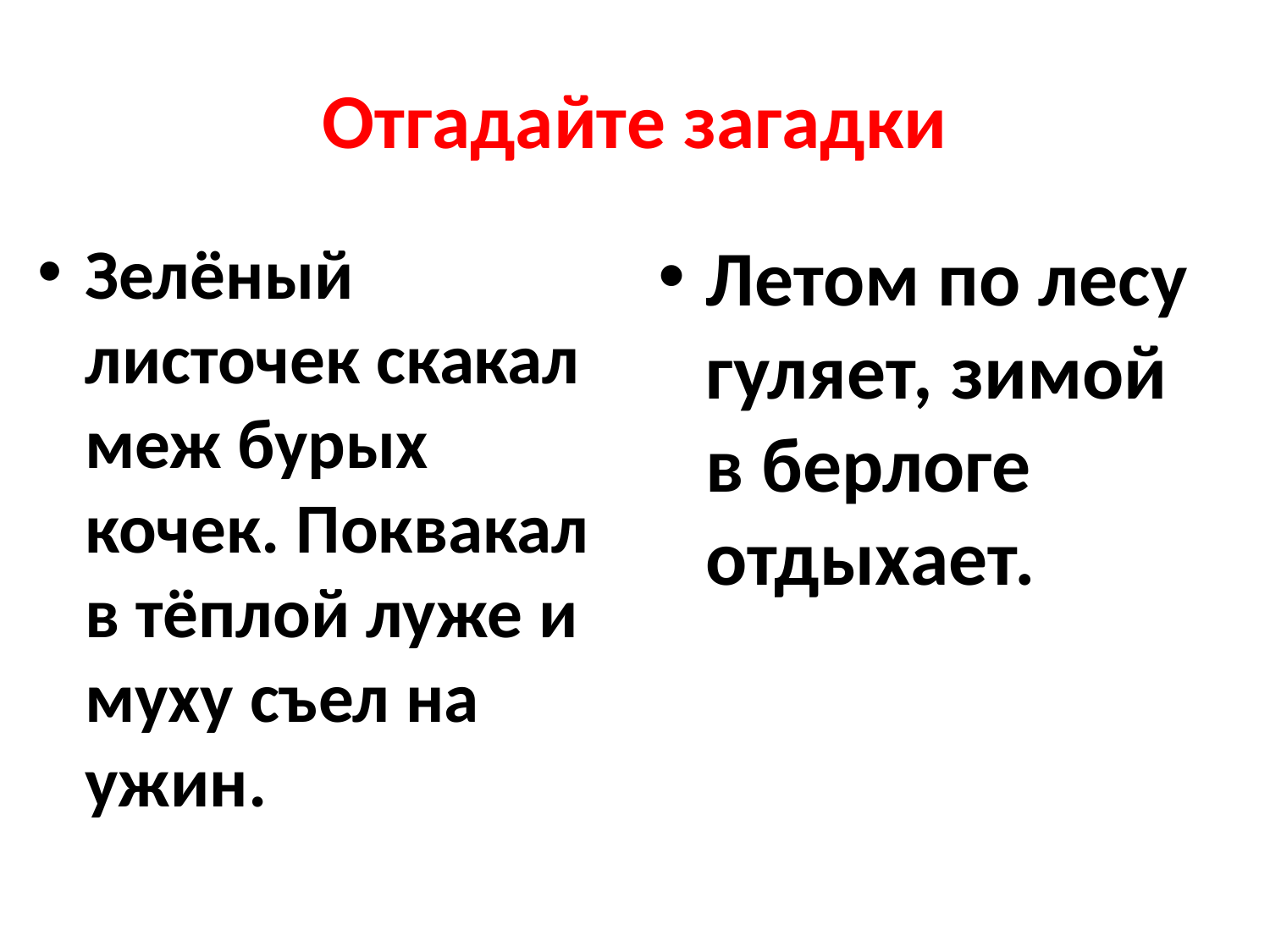

# Отгадайте загадки
Зелёный листочек скакал меж бурых кочек. Поквакал в тёплой луже и муху съел на ужин.
Летом по лесу гуляет, зимой в берлоге отдыхает.